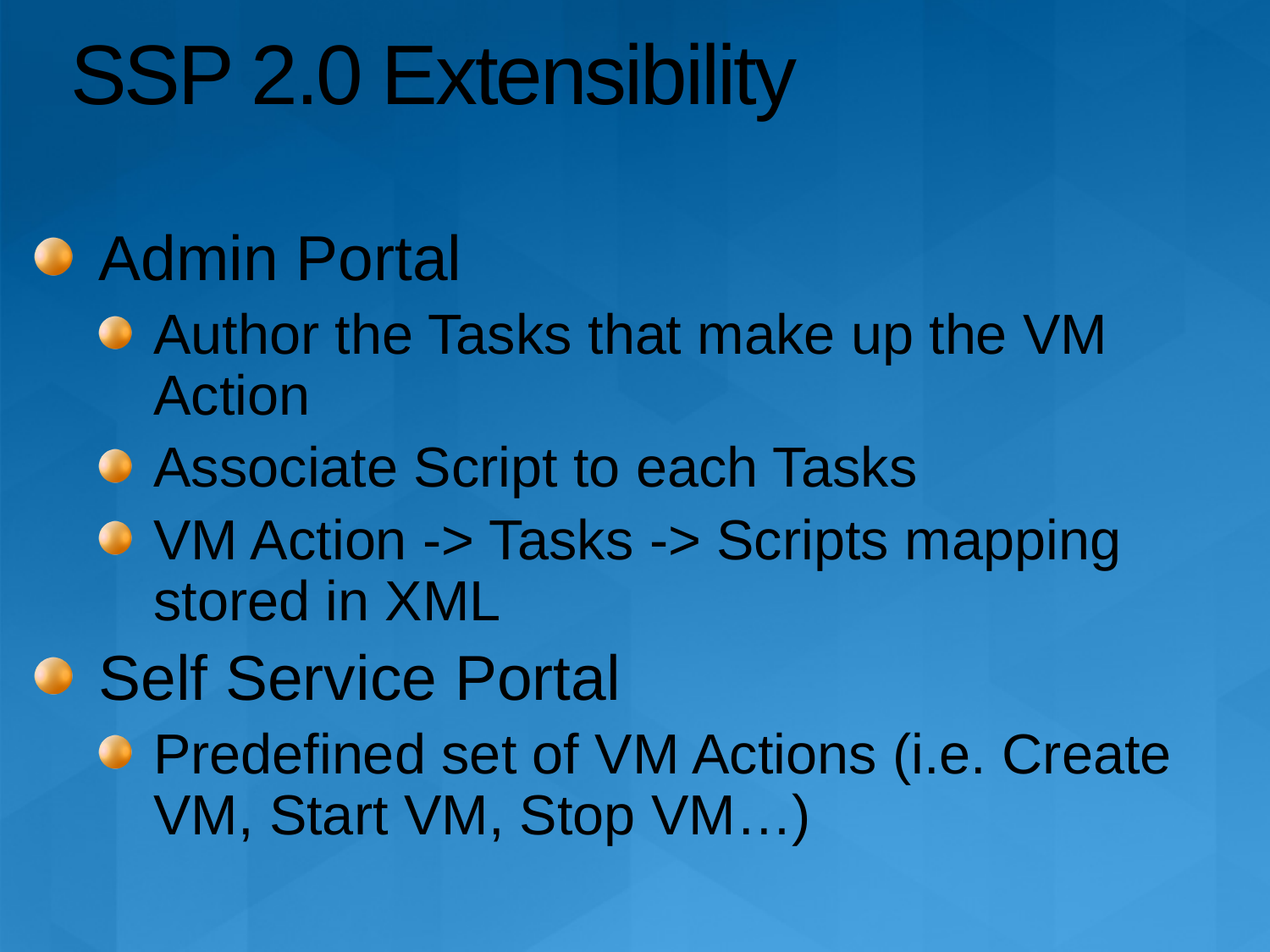

# SSP 2.0 Extensibility

Admin Portal
Author the Tasks that make up the VM Action
Associate Script to each Tasks
VM Action -> Tasks -> Scripts mapping stored in XML
Self Service Portal
Predefined set of VM Actions (i.e. Create VM, Start VM, Stop VM…)